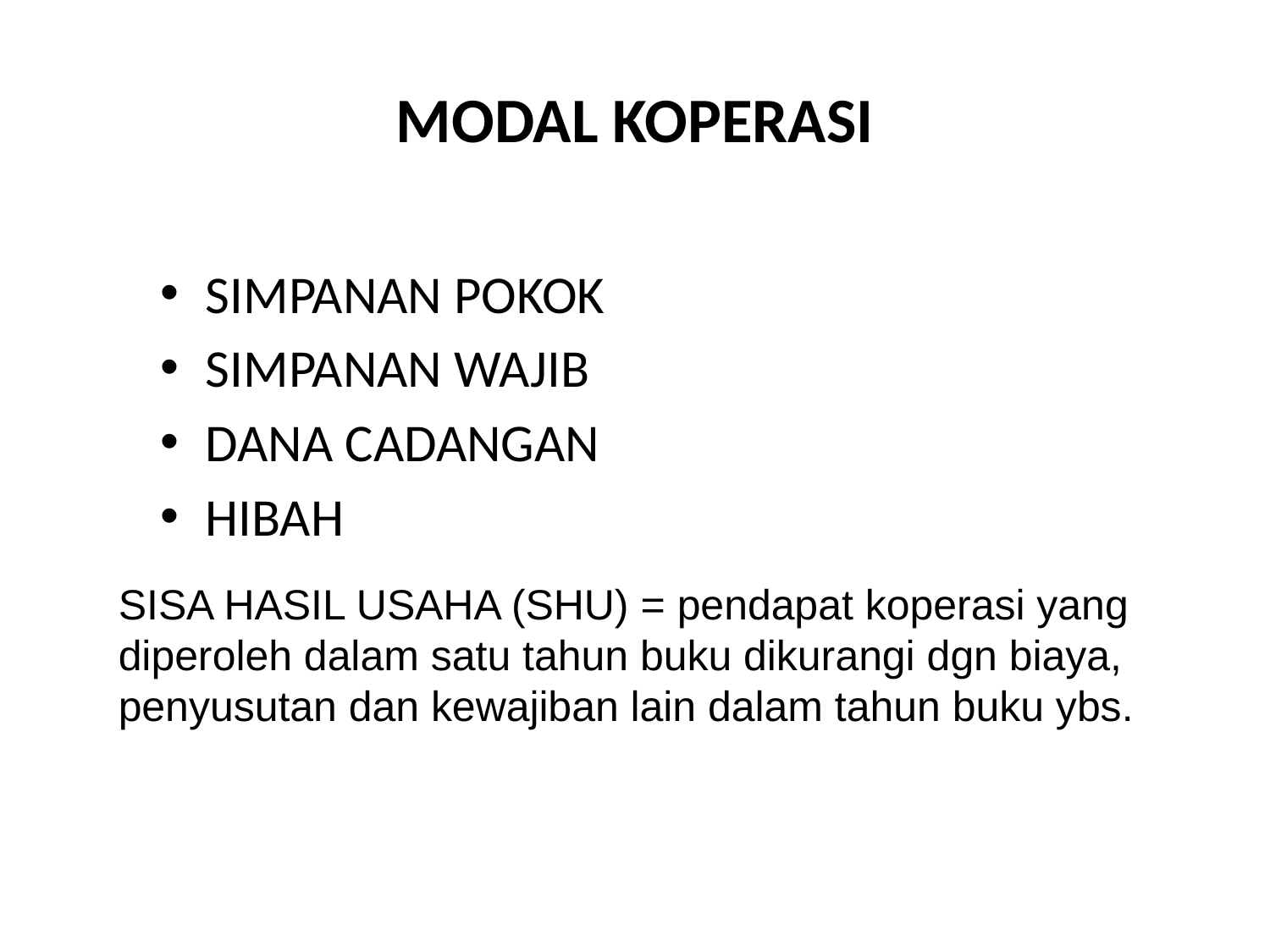

# MODAL KOPERASI
SIMPANAN POKOK
SIMPANAN WAJIB
DANA CADANGAN
HIBAH
SISA HASIL USAHA (SHU) = pendapat koperasi yang diperoleh dalam satu tahun buku dikurangi dgn biaya, penyusutan dan kewajiban lain dalam tahun buku ybs.